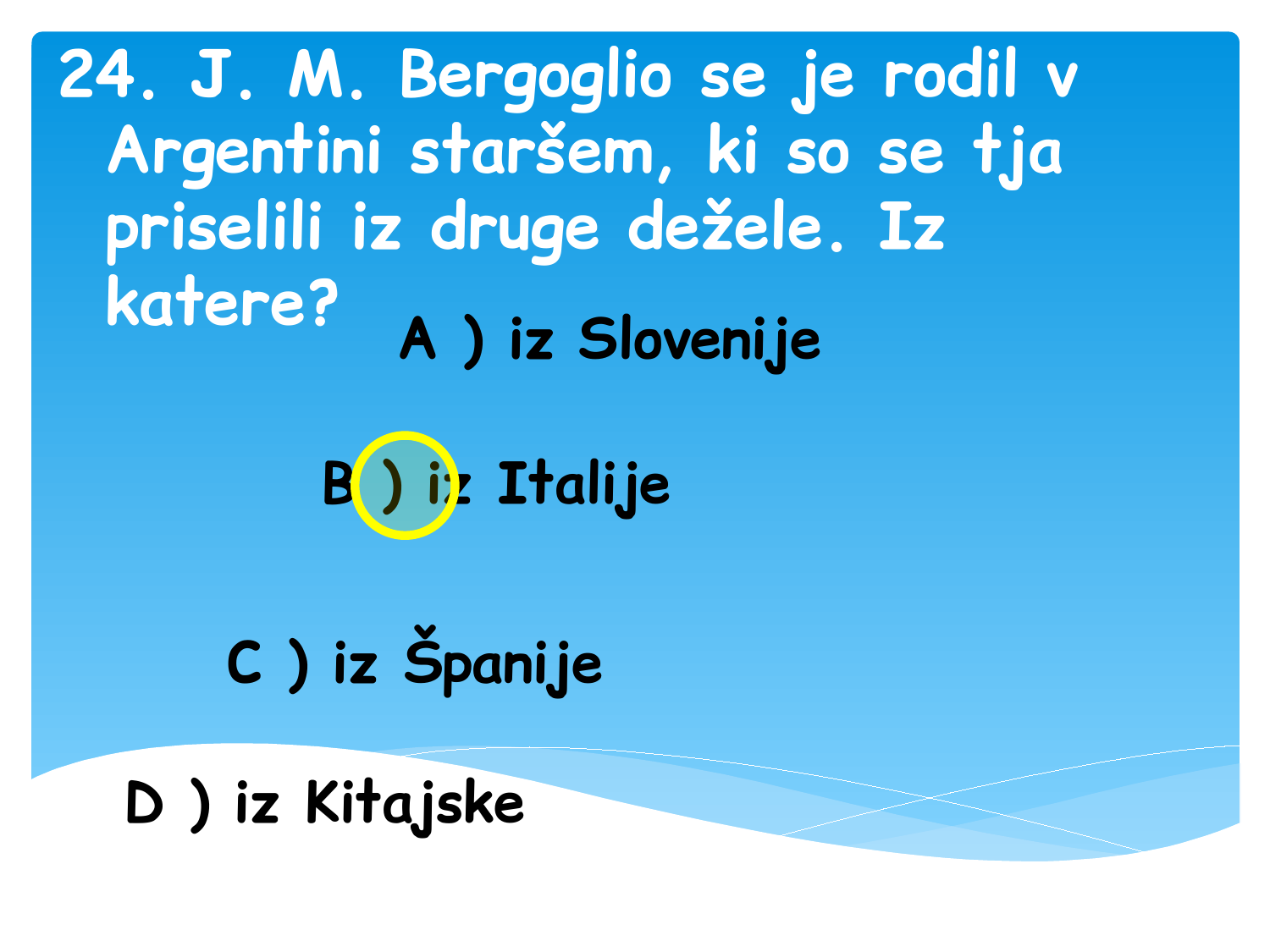

24. J. M. Bergoglio se je rodil v Argentini staršem, ki so se tja priselili iz druge dežele. Iz katere?
A ) iz Slovenije

B ) iz Italije
C ) iz Španije
D ) iz Kitajske